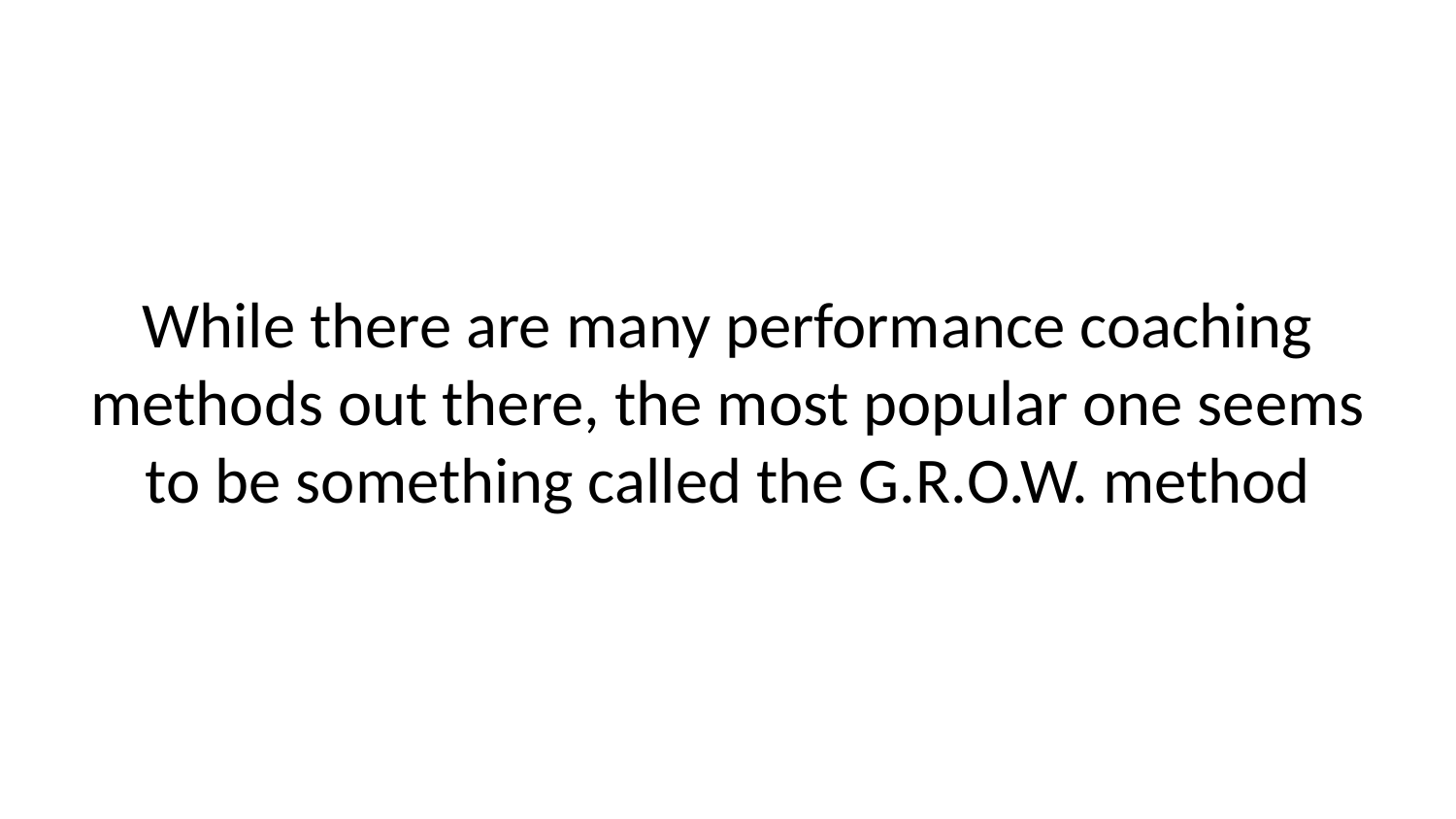

While there are many performance coaching methods out there, the most popular one seems to be something called the G.R.O.W. method